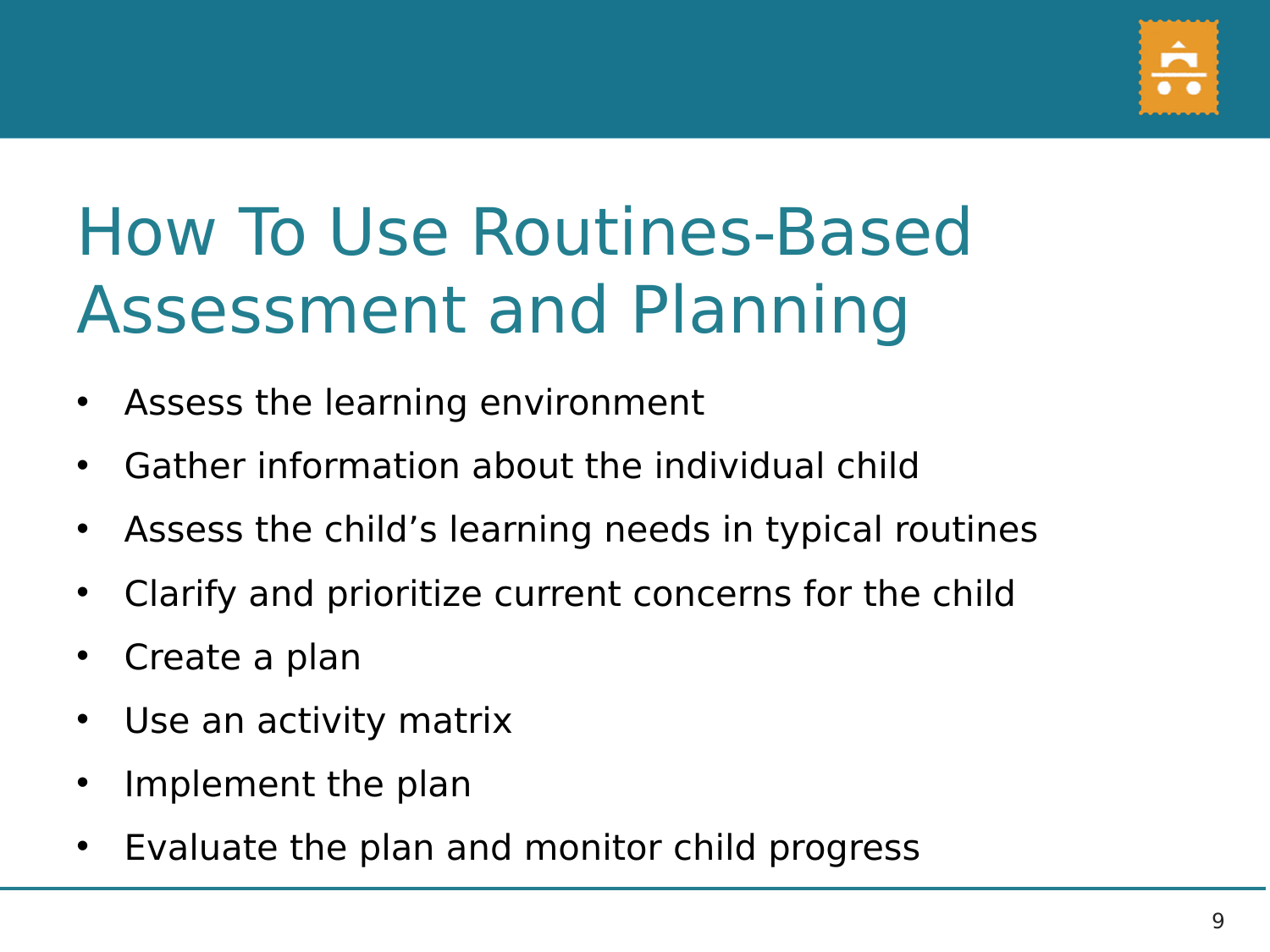

How To Use Routines-Based
Assessment and Planning
Assess the learning environment
Gather information about the individual child
Assess the child’s learning needs in typical routines
Clarify and prioritize current concerns for the child
Create a plan
Use an activity matrix
Implement the plan
Evaluate the plan and monitor child progress

9